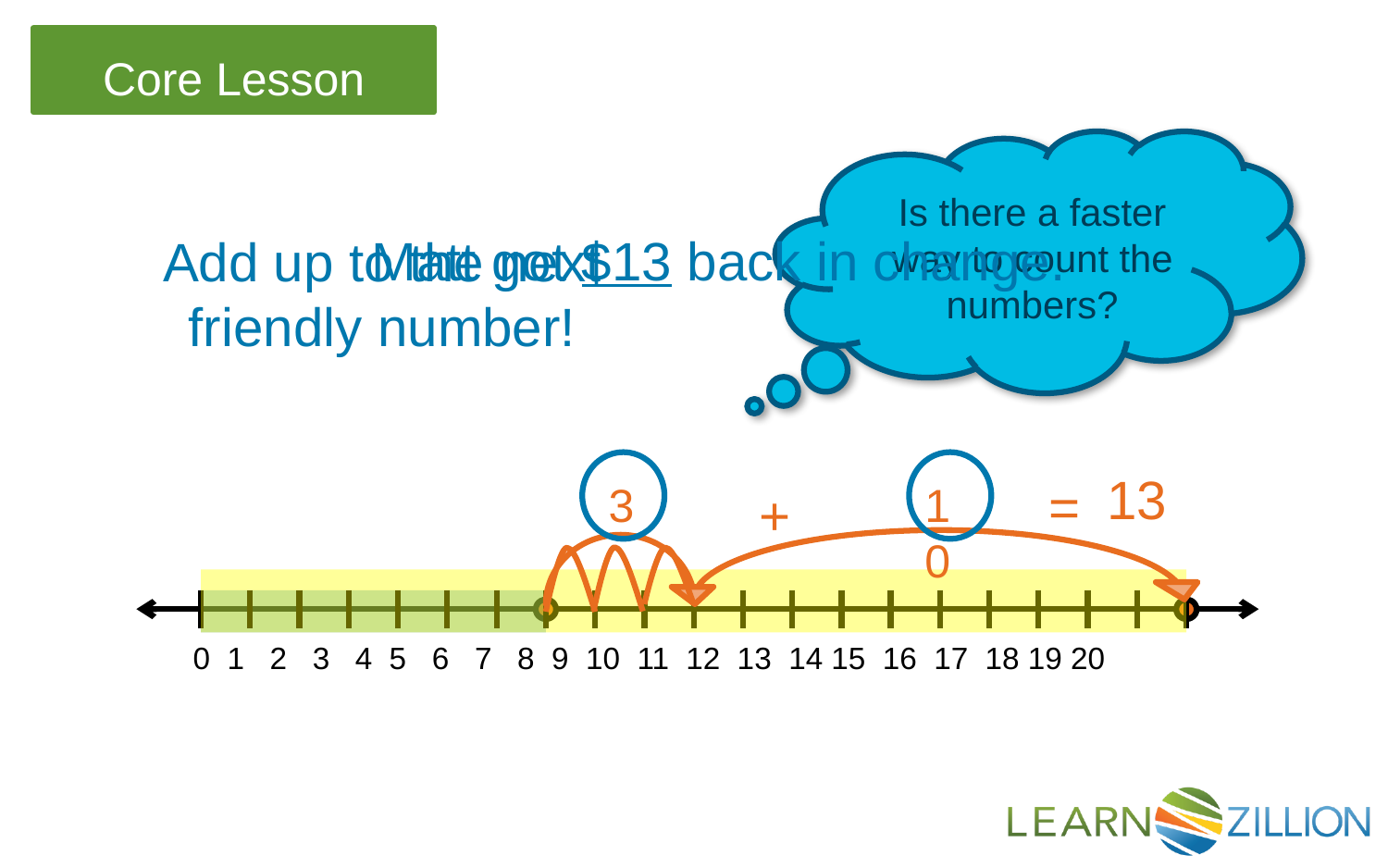

Is there a faster way to count the numbers?
Matt got $13 back in change.
Add up to the next friendly number!

13
=
3
10
+

0  1   2   3   4  5   6   7   8  9  10  11  12  13  14 15  16  17  18 19 20